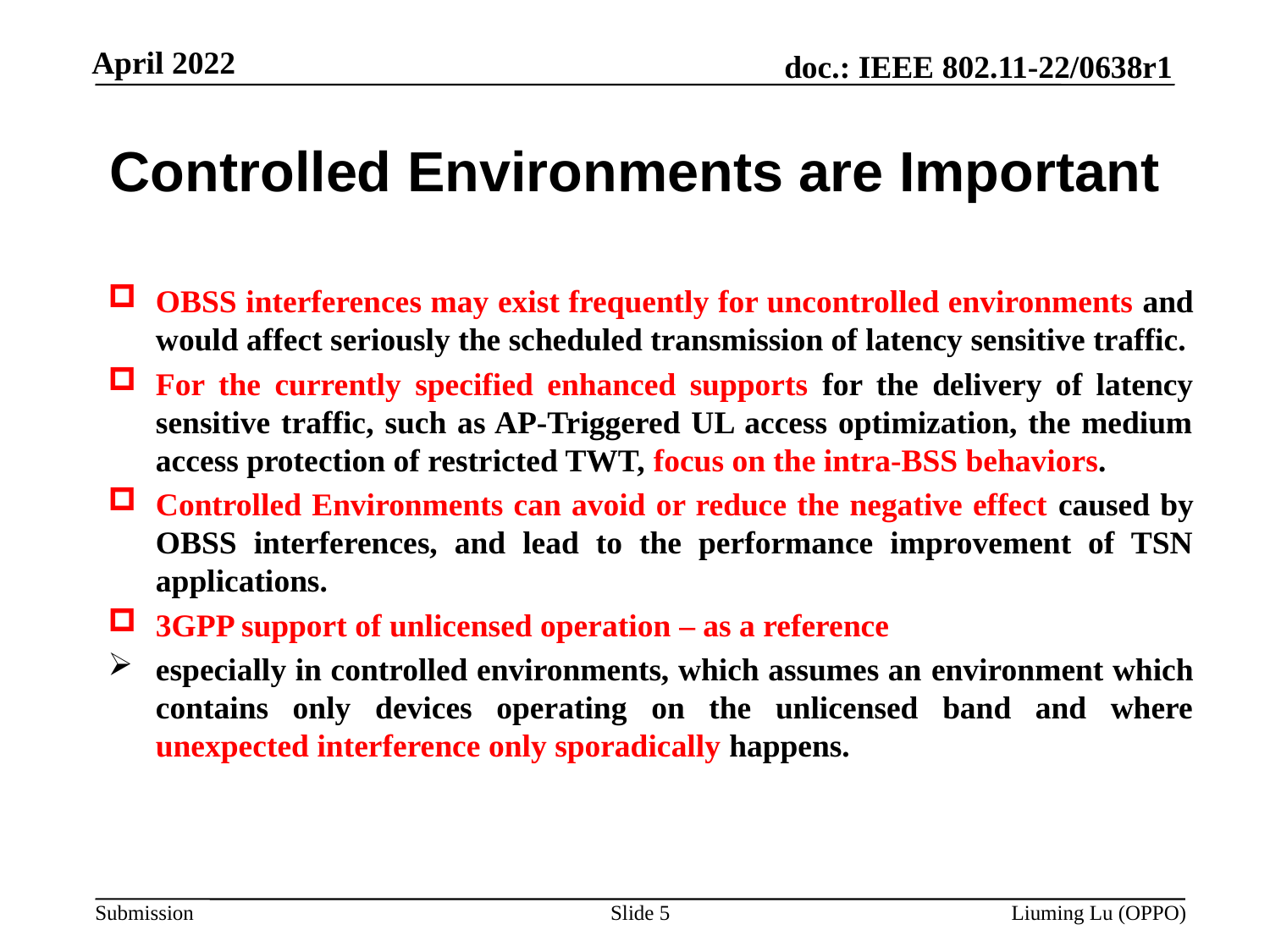

# Controlled Environments are Important
OBSS interferences may exist frequently for uncontrolled environments and would affect seriously the scheduled transmission of latency sensitive traffic.
For the currently specified enhanced supports for the delivery of latency sensitive traffic, such as AP-Triggered UL access optimization, the medium access protection of restricted TWT, focus on the intra-BSS behaviors.
Controlled Environments can avoid or reduce the negative effect caused by OBSS interferences, and lead to the performance improvement of TSN applications.
3GPP support of unlicensed operation – as a reference
especially in controlled environments, which assumes an environment which contains only devices operating on the unlicensed band and where unexpected interference only sporadically happens.
Slide 5
Liuming Lu (OPPO)